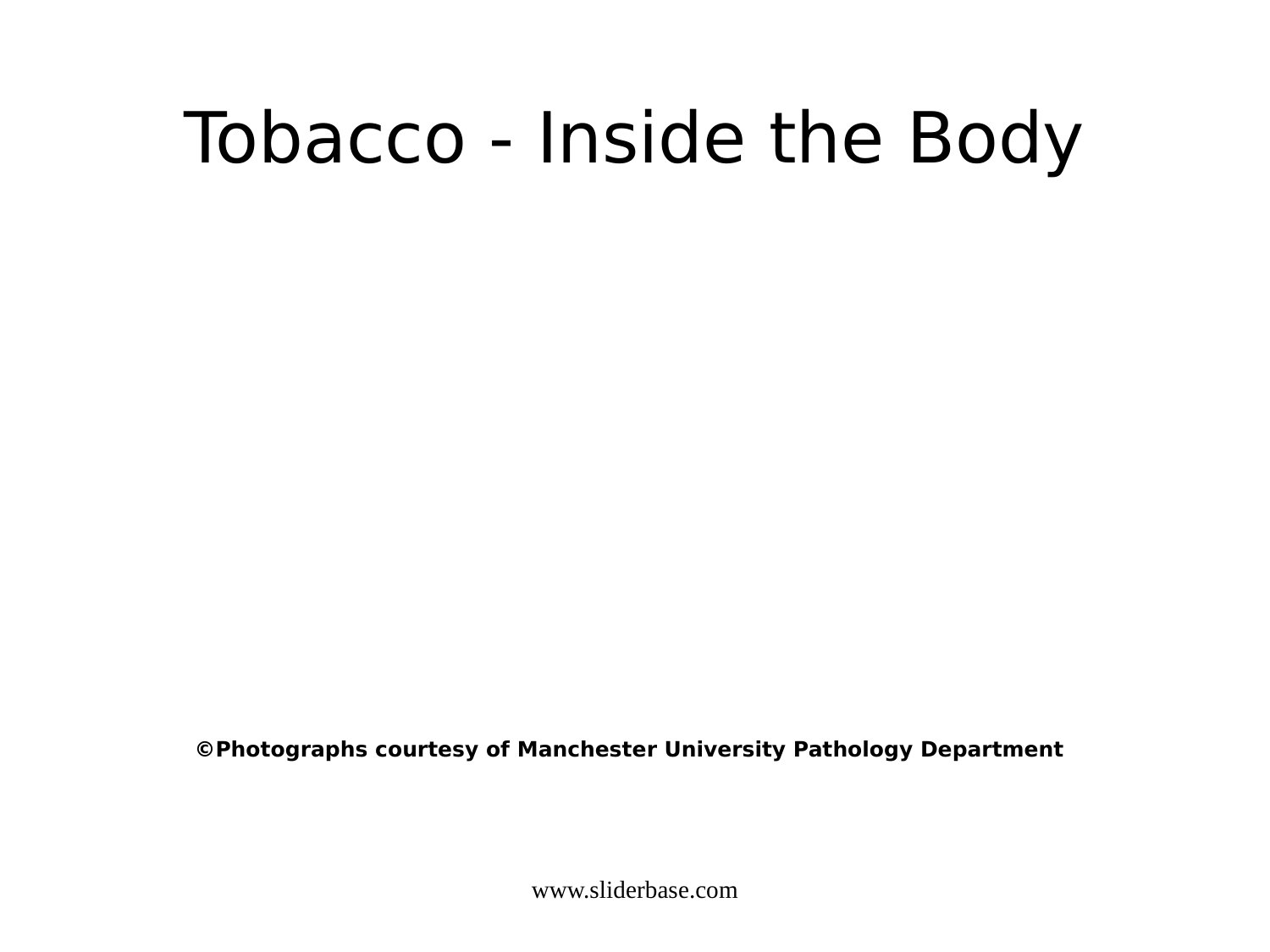

# Tobacco - Inside the Body
©Photographs courtesy of Manchester University Pathology Department
www.sliderbase.com